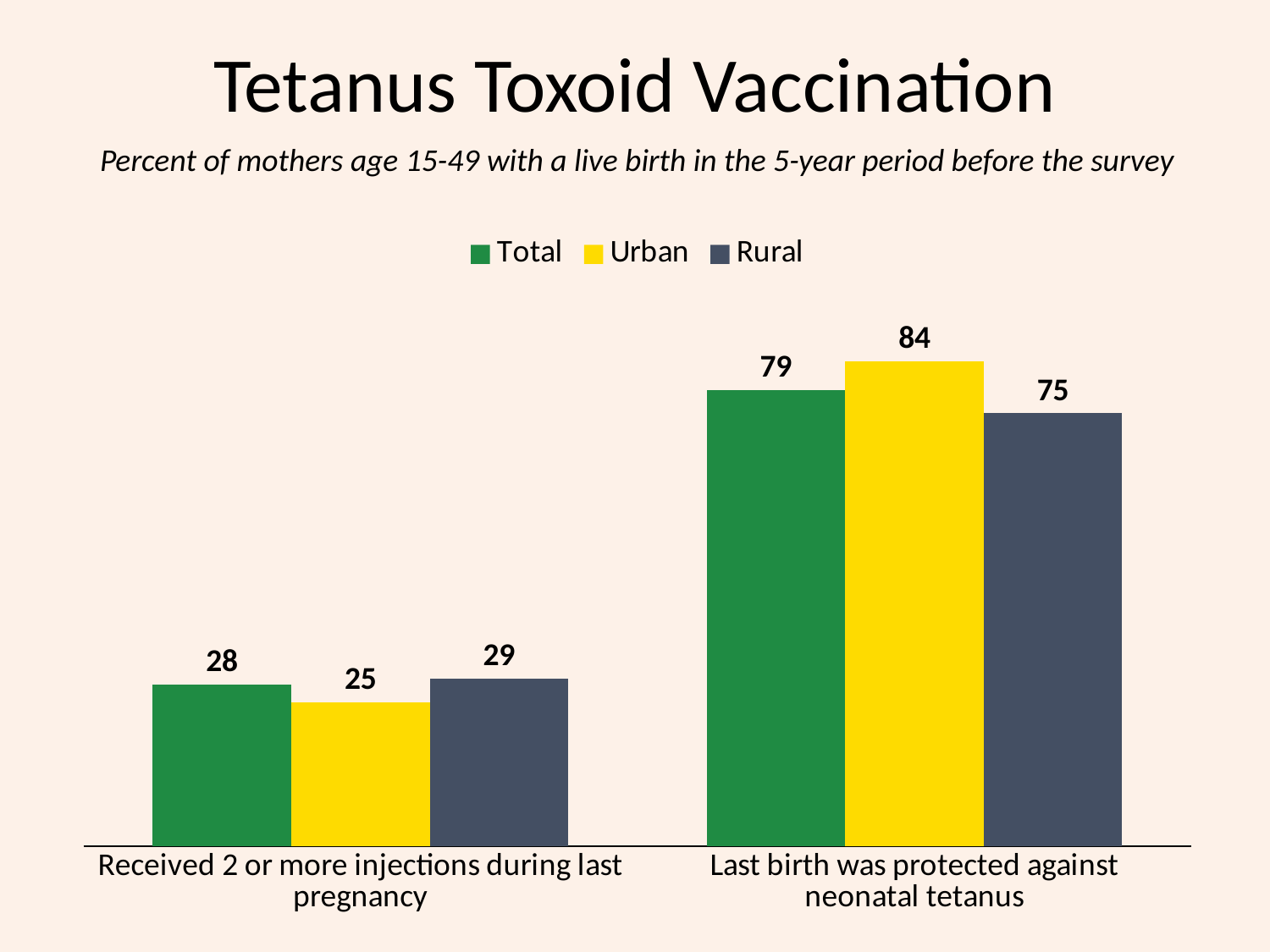

# Tetanus Toxoid Vaccination
Percent of mothers age 15-49 with a live birth in the 5-year period before the survey

### Chart

| Category | Total | Urban | Rural |
|---|---|---|---|
| Received 2 or more injections during last pregnancy | 28.0 | 25.0 | 29.0 |
| Last birth was protected against neonatal tetanus | 79.0 | 84.0 | 75.0 |